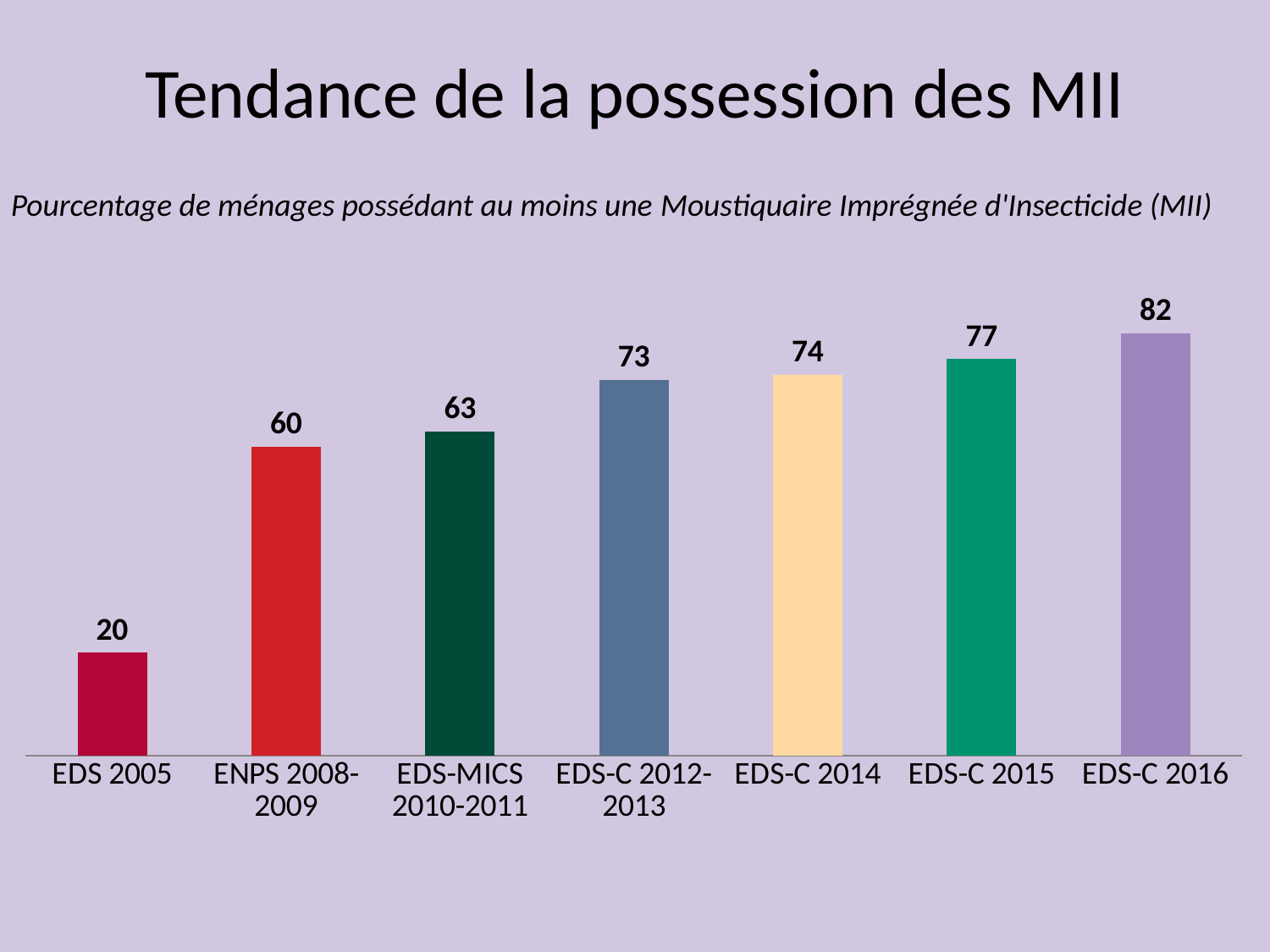

Tendance de la possession des MII
Pourcentage de ménages possédant au moins une Moustiquaire Imprégnée d'Insecticide (MII)

### Chart

| Category |  |
|---|---|
| EDS 2005 | 20.0 |
| ENPS 2008-2009 | 60.0 |
| EDS-MICS 2010-2011 | 63.0 |
| EDS-C 2012-2013 | 73.0 |
| EDS-C 2014 | 74.0 |
| EDS-C 2015 | 77.0 |
| EDS-C 2016 | 82.0 |